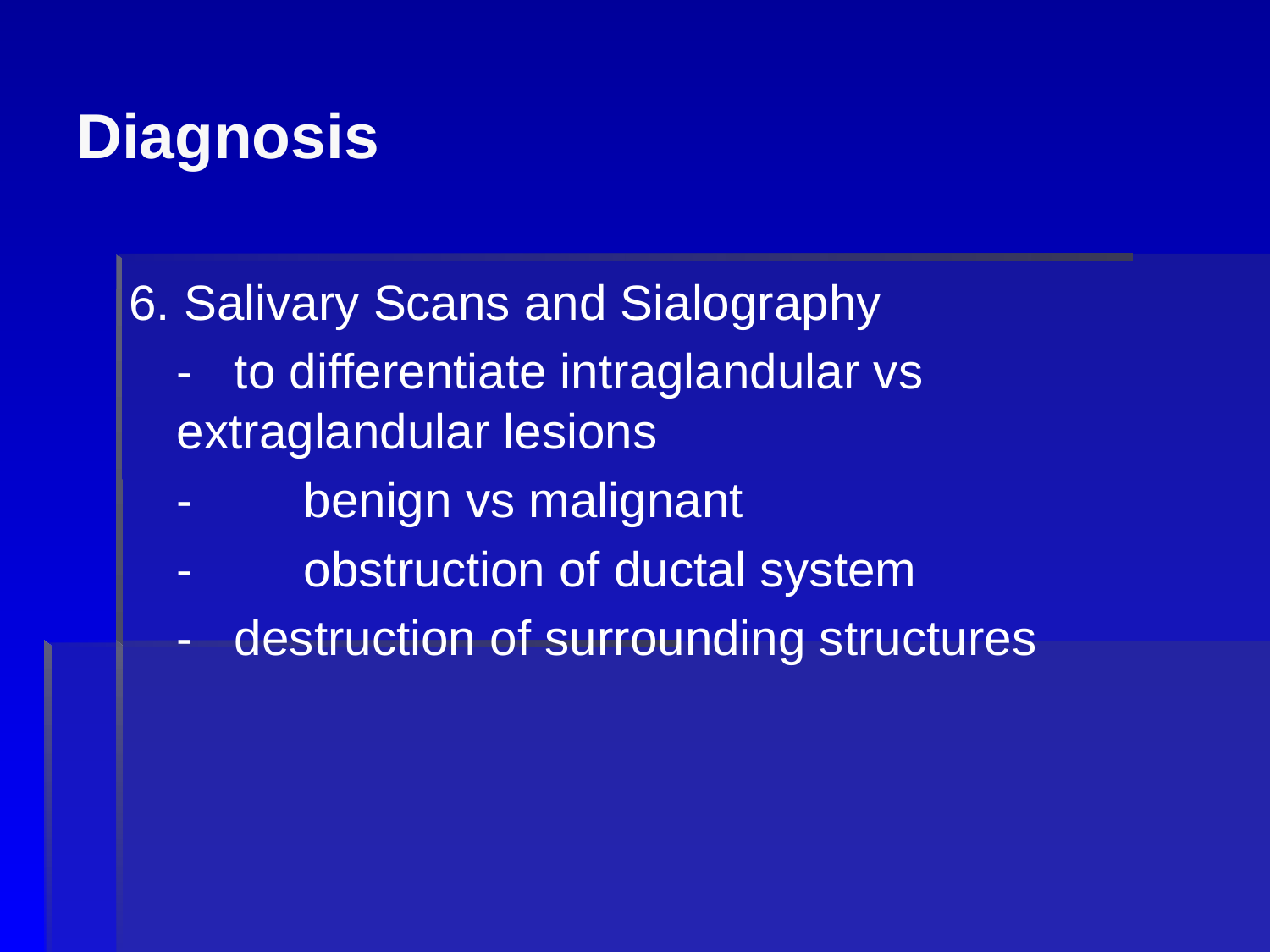

# Diagnosis
6. Salivary Scans and Sialography
	-   to differentiate intraglandular vs 	   		extraglandular lesions
	-	benign vs malignant
	-	obstruction of ductal system
	-   destruction of surrounding structures